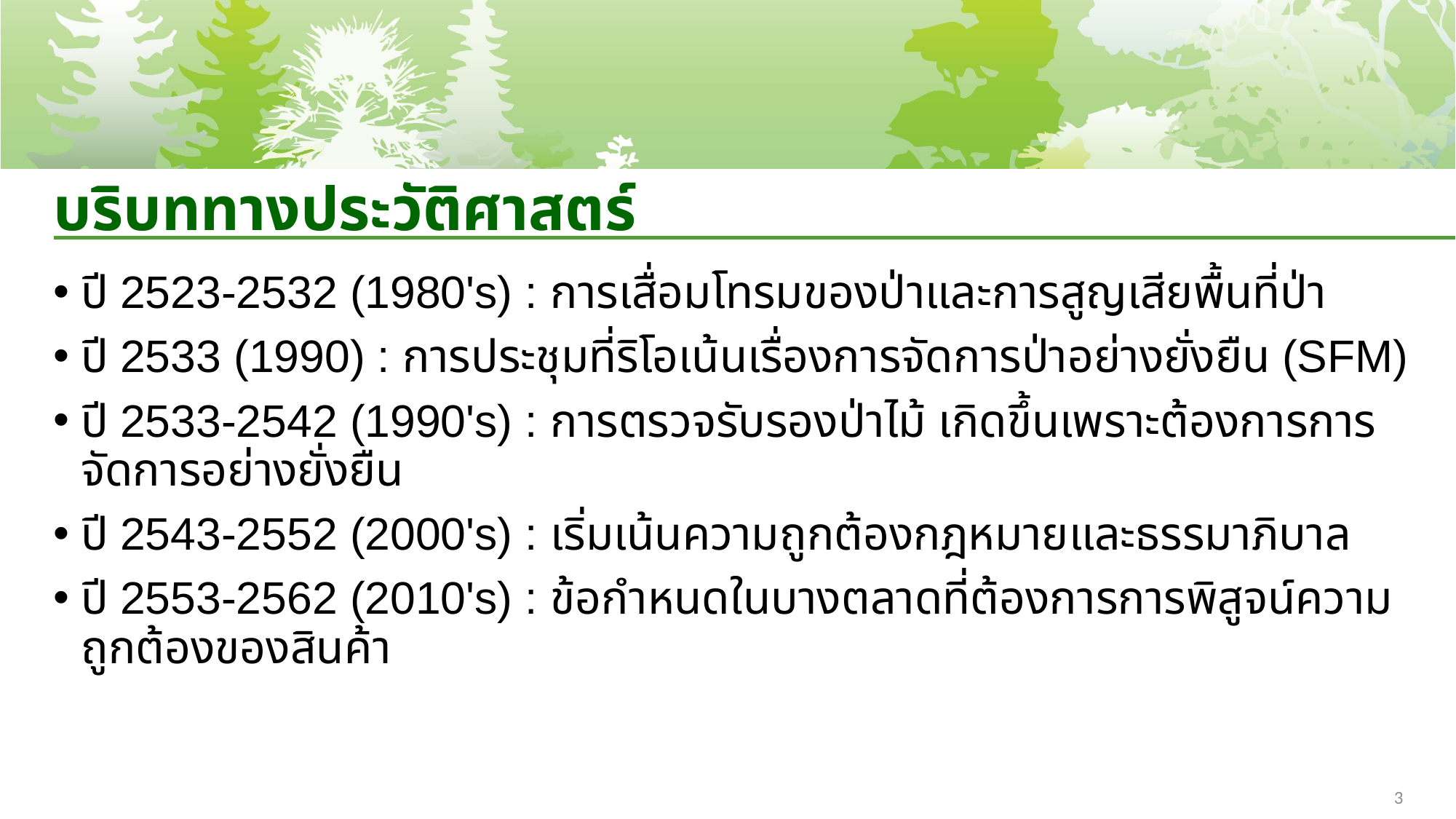

# บริบททางประวัติศาสตร์
ปี 2523-2532 (1980's) : การเสื่อมโทรมของป่าและการสูญเสียพื้นที่ป่า
ปี 2533 (1990) : การประชุมที่ริโอเน้นเรื่องการจัดการป่าอย่างยั่งยืน (SFM)
ปี 2533-2542 (1990's) : การตรวจรับรองป่าไม้ เกิดขึ้นเพราะต้องการการจัดการอย่างยั่งยืน
ปี 2543-2552 (2000's) : เริ่มเน้นความถูกต้องกฎหมายและธรรมาภิบาล
ปี 2553-2562 (2010's) : ข้อกำหนดในบางตลาดที่ต้องการการพิสูจน์ความถูกต้องของสินค้า
3